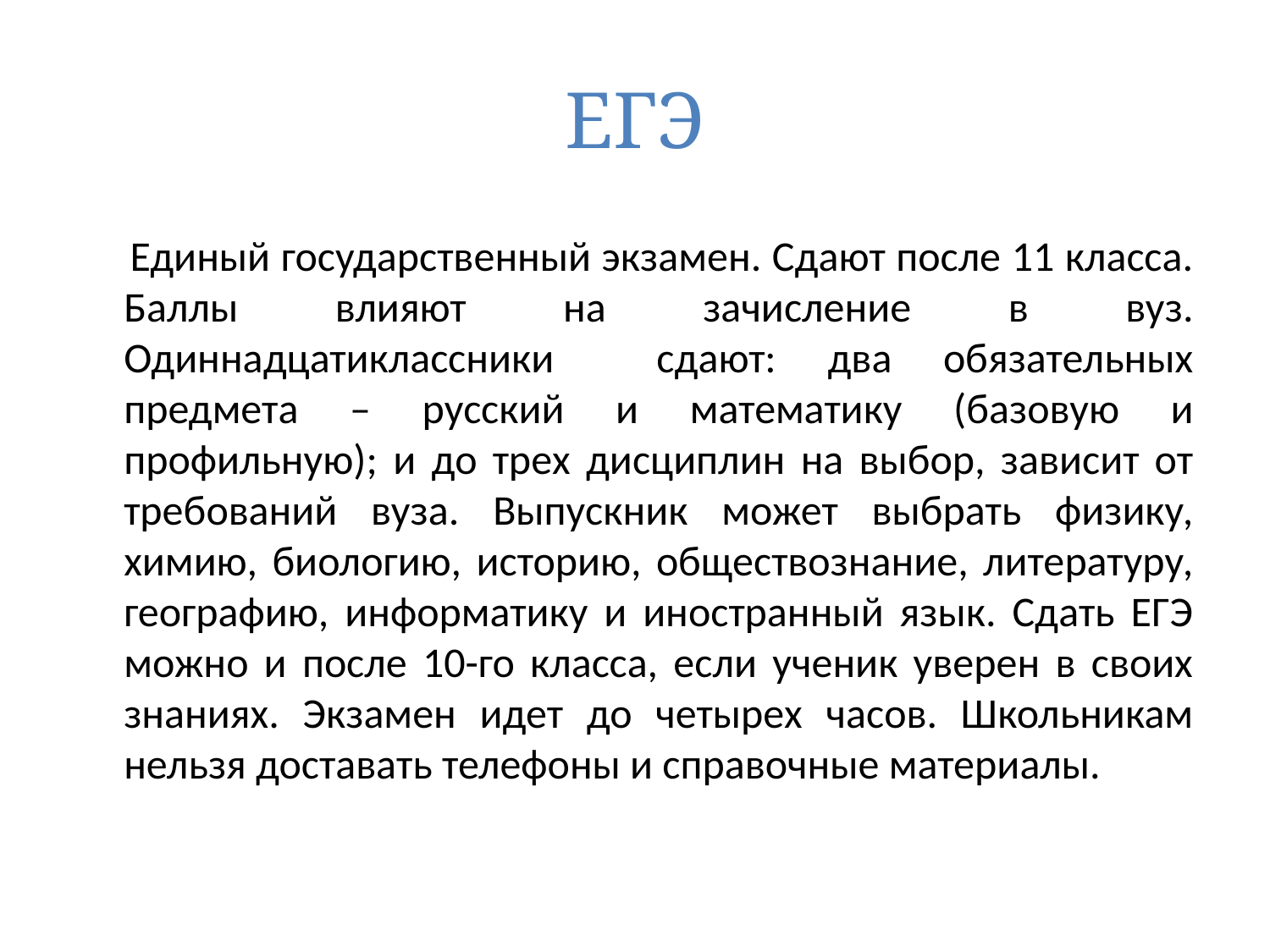

# ЕГЭ
     Единый государственный экзамен. Сдают после 11 класса. Баллы влияют на зачисление в вуз. Одиннадцатиклассники  сдают: два обязательных предмета – русский и математику (базовую и профильную); и до трех дисциплин на выбор, зависит от требований вуза. Выпускник может выбрать физику, химию, биологию, историю, обществознание, литературу, географию, информатику и иностранный язык. Сдать ЕГЭ можно и после 10-го класса, если ученик уверен в своих знаниях. Экзамен идет до четырех часов. Школьникам нельзя доставать телефоны и справочные материалы.